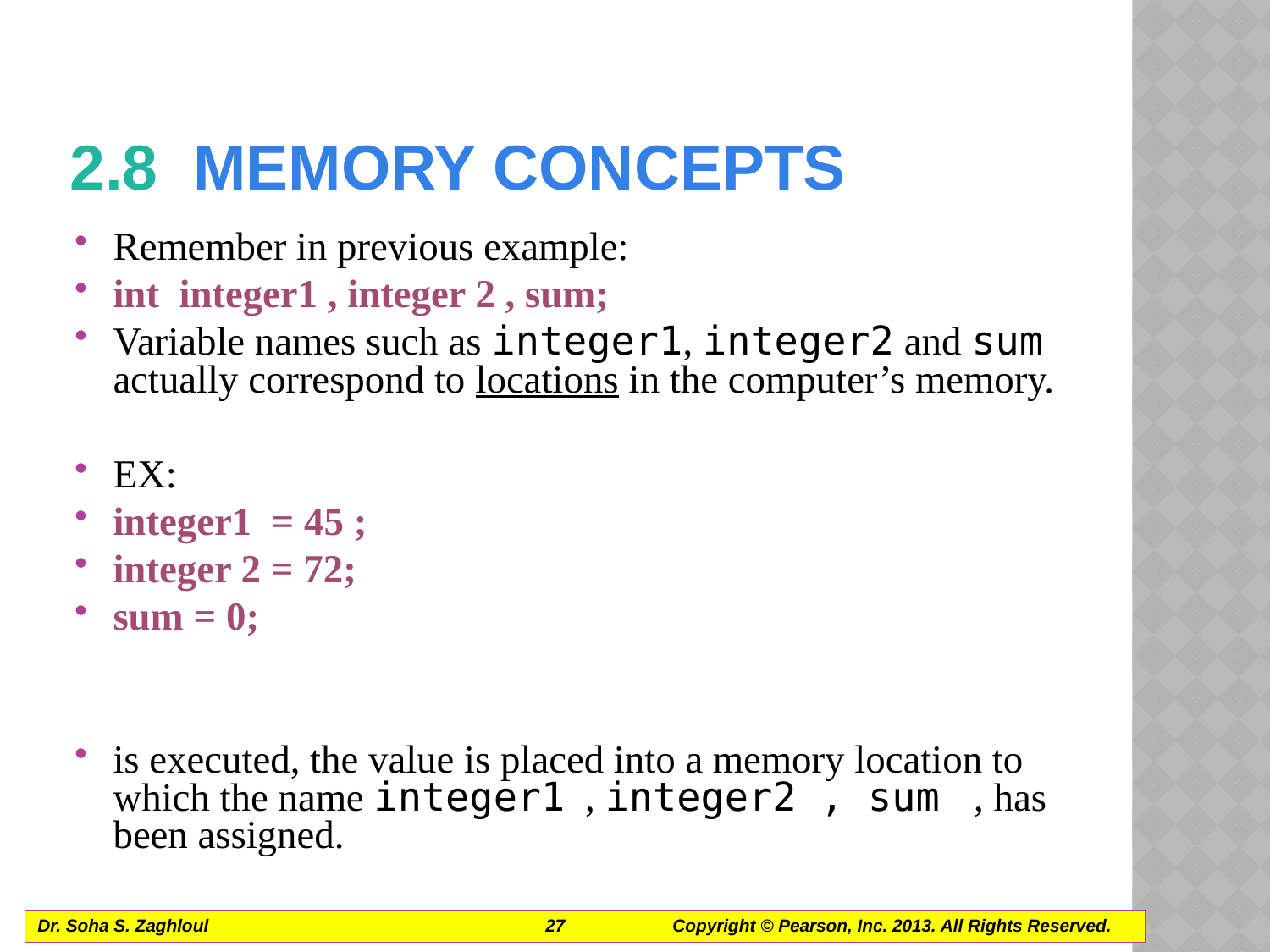

# 2.8  Memory Concepts
Remember in previous example:
int  integer1 , integer 2 , sum;
Variable names such as integer1, integer2 and sum actually correspond to locations in the computer’s memory.

EX:
integer1  = 45 ;
integer 2 = 72;
sum = 0;

is executed, the value is placed into a memory location to which the name integer1  , integer2 , sum  , has been assigned.
Dr. Soha S. Zaghloul			27	Copyright © Pearson, Inc. 2013. All Rights Reserved.
©1992-2013 by Pearson Education, Inc. All Rights Reserved.